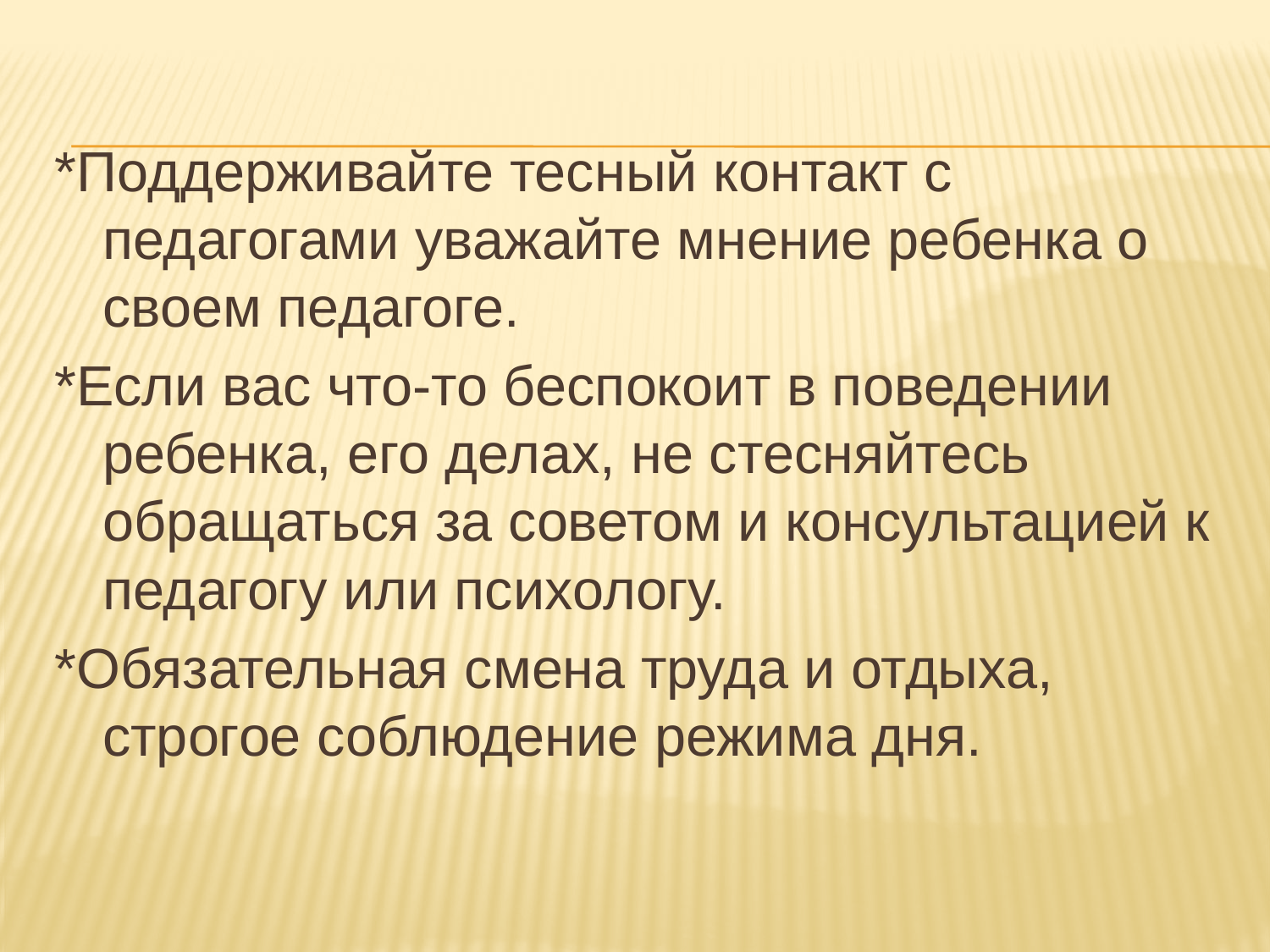

#

*Поддерживайте тесный контакт с педагогами уважайте мнение ребенка о своем педагоге.
*Если вас что-то беспокоит в поведении ребенка, его делах, не стесняйтесь обращаться за советом и консультацией к педагогу или психологу.
*Обязательная смена труда и отдыха, строгое соблюдение режима дня.